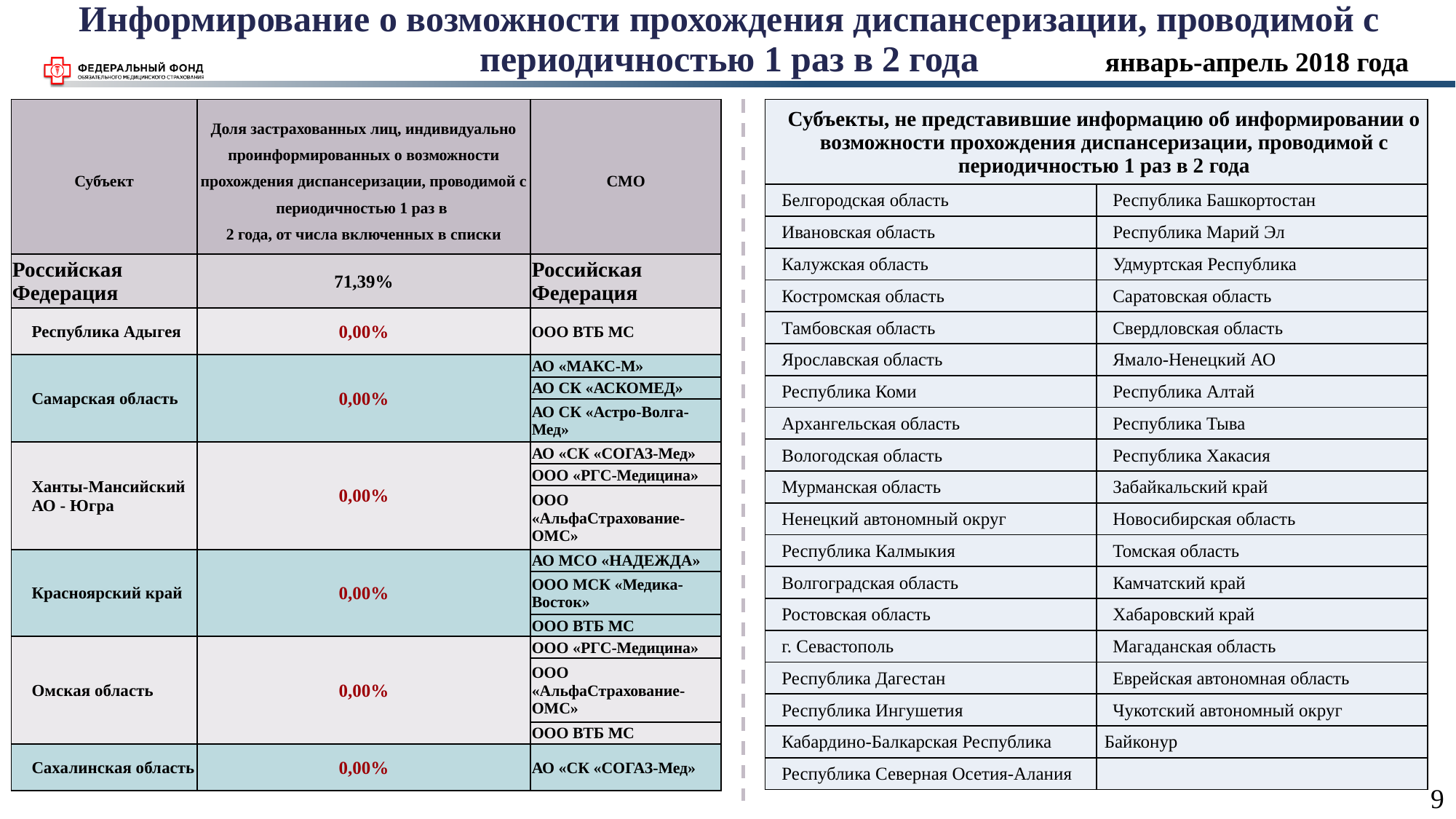

Информирование о возможности прохождения диспансеризации, проводимой с периодичностью 1 раз в 2 года
январь-апрель 2018 года
| Субъекты, не представившие информацию об информировании о возможности прохождения диспансеризации, проводимой с периодичностью 1 раз в 2 года |  |
| --- | --- |
| Белгородская область | Республика Башкортостан |
| Ивановская область | Республика Марий Эл |
| Калужская область | Удмуртская Республика |
| Костромская область | Саратовская область |
| Тамбовская область | Свердловская область |
| Ярославская область | Ямало-Ненецкий АО |
| Республика Коми | Республика Алтай |
| Архангельская область | Республика Тыва |
| Вологодская область | Республика Хакасия |
| Мурманская область | Забайкальский край |
| Ненецкий автономный округ | Новосибирская область |
| Республика Калмыкия | Томская область |
| Волгоградская область | Камчатский край |
| Ростовская область | Хабаровский край |
| г. Севастополь | Магаданская область |
| Республика Дагестан | Еврейская автономная область |
| Республика Ингушетия | Чукотский автономный округ |
| Кабардино-Балкарская Республика | Байконур |
| Республика Северная Осетия-Алания |  |
| Субъект | Доля застрахованных лиц, индивидуально проинформированных о возможности прохождения диспансеризации, проводимой с периодичностью 1 раз в 2 года, от числа включенных в списки | СМО |
| --- | --- | --- |
| Российская Федерация | 71,39% | Российская Федерация |
| Республика Адыгея | 0,00% | ООО ВТБ МС |
| Самарская область | 0,00% | АО «МАКС-М» |
|  |  | АО СК «АСКОМЕД» |
|  |  | АО СК «Астро-Волга-Мед» |
| Ханты-Мансийский АО - Югра | 0,00% | АО «СК «СОГАЗ-Мед» |
|  |  | ООО «РГС-Медицина» |
|  |  | ООО «АльфаСтрахование-ОМС» |
| Красноярский край | 0,00% | АО МСО «НАДЕЖДА» |
|  |  | ООО МСК «Медика-Восток» |
|  |  | ООО ВТБ МС |
| Омская область | 0,00% | ООО «РГС-Медицина» |
|  |  | ООО «АльфаСтрахование-ОМС» |
|  |  | ООО ВТБ МС |
| Сахалинская область | 0,00% | АО «СК «СОГАЗ-Мед» |
9